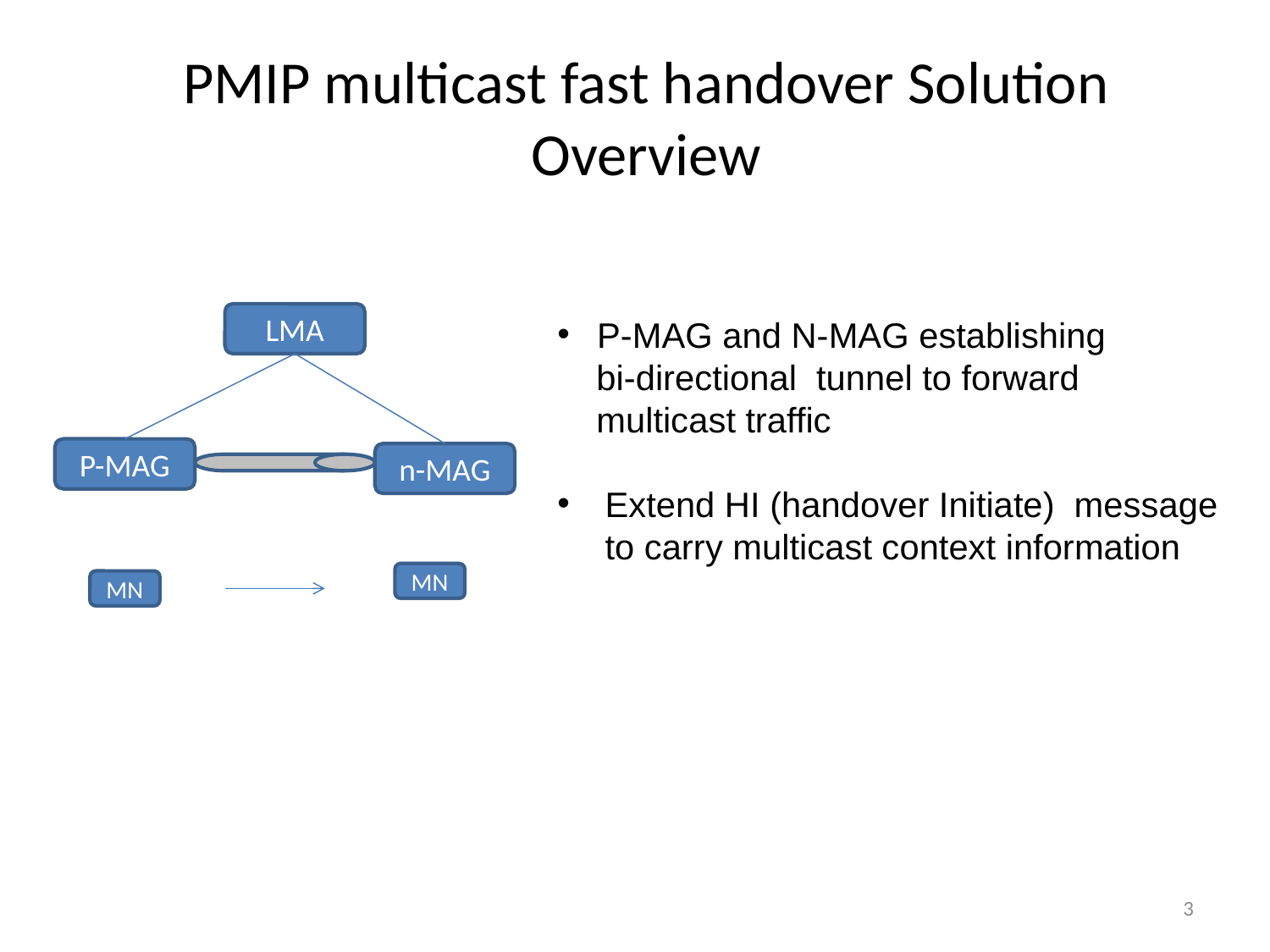

# PMIP multicast fast handover Solution Overview
LMA
P-MAG and N-MAG establishing
    bi-directional  tunnel to forward
    multicast traffic

Extend HI (handover Initiate)  message to carry multicast context information

P-MAG
n-MAG

MN
MN
3